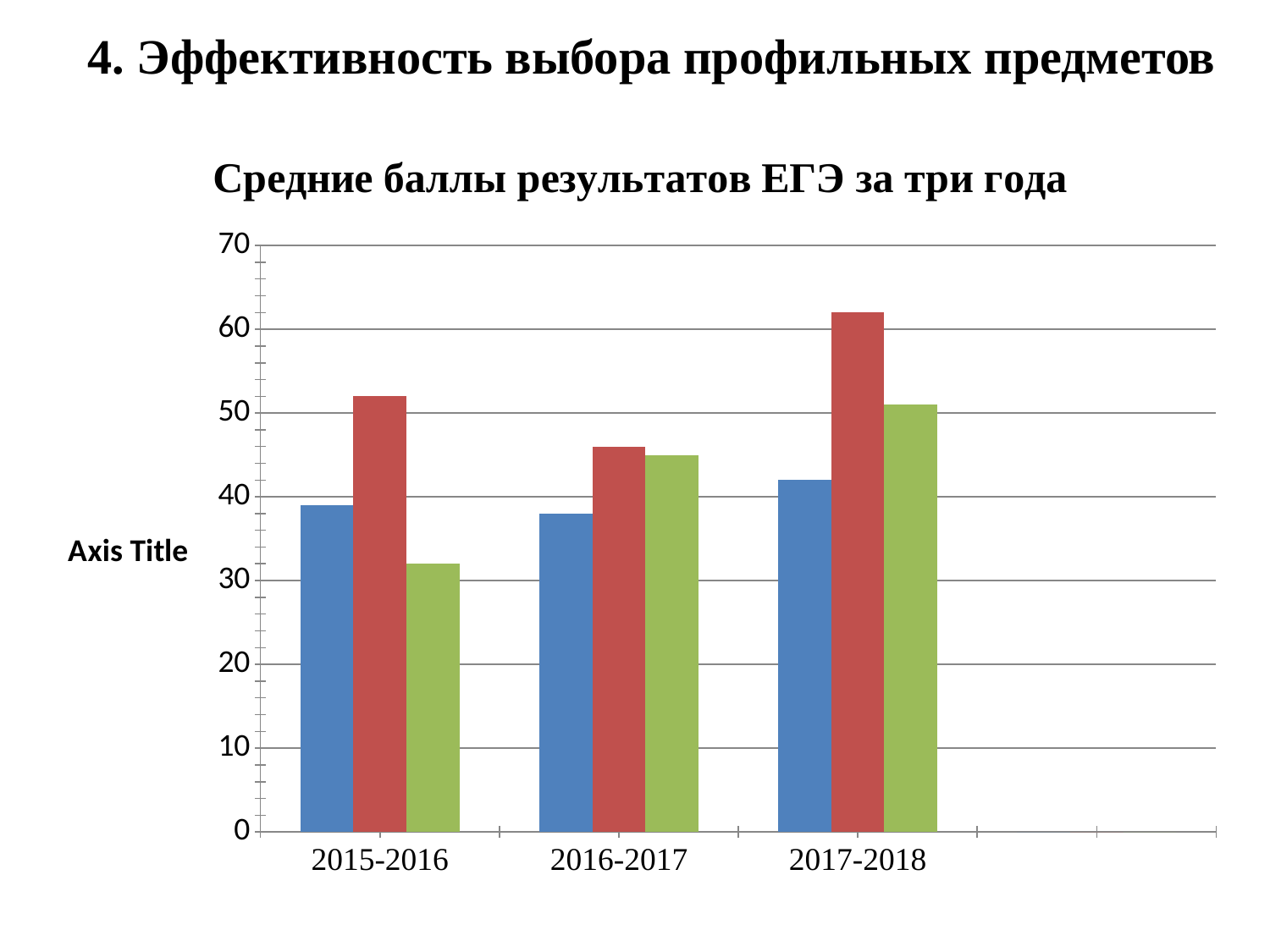

# 4. Эффективность выбора профильных предметов

### Chart: Средние баллы результатов ЕГЭ за три года

| Category | математика | физика | информатика |
|---|---|---|---|
| 2015-2016 | 39.0 | 52.0 | 32.0 |
| 2016-2017 | 38.0 | 46.0 | 45.0 |
| 2017-2018 | 42.0 | 62.0 | 51.0 |